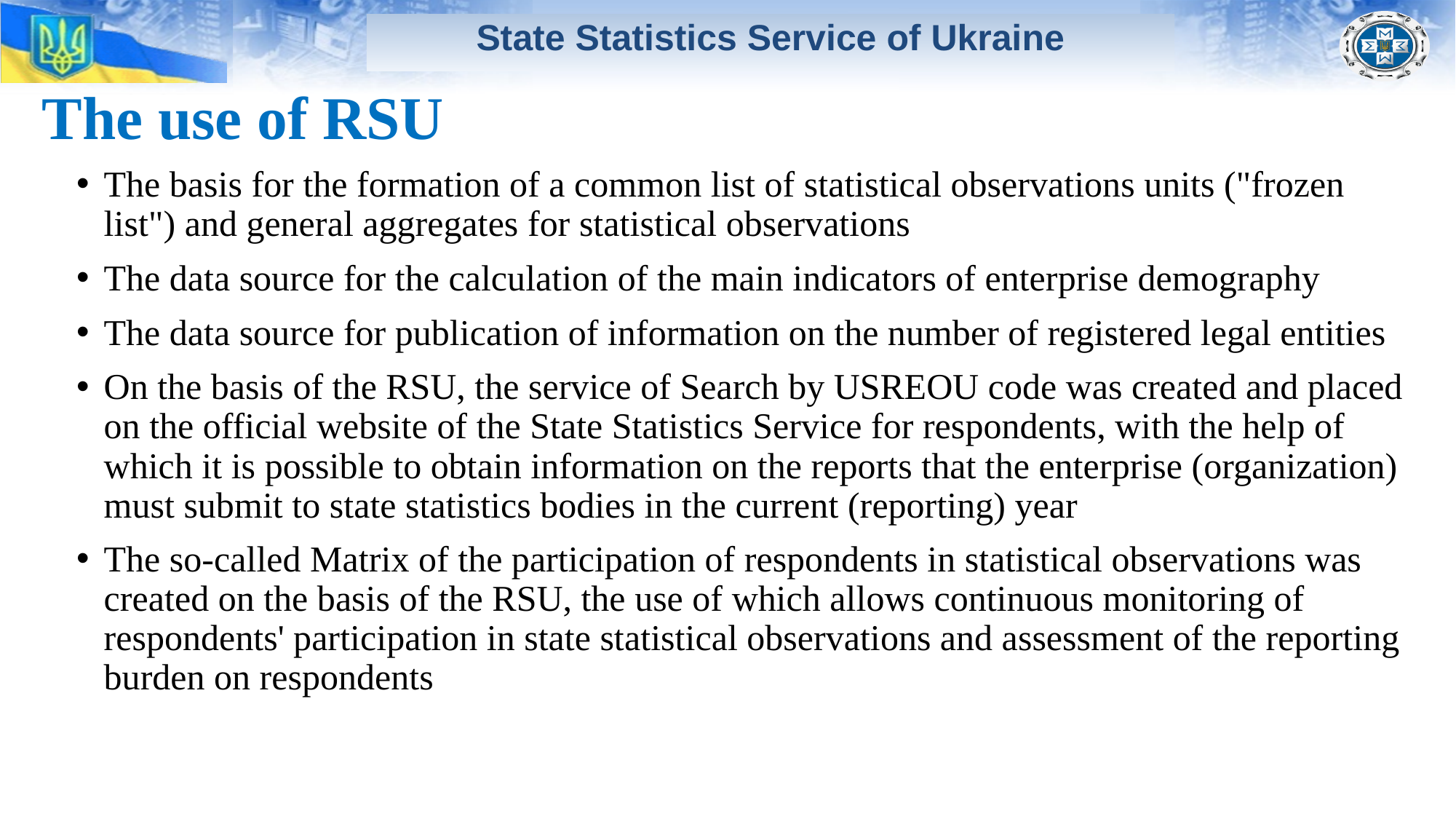

State Statistics Service of Ukraine
The use of RSU
The basis for the formation of a common list of statistical observations units ("frozen list") and general aggregates for statistical observations
The data source for the calculation of the main indicators of enterprise demography
The data source for publication of information on the number of registered legal entities
On the basis of the RSU, the service of Search by USREOU code was created and placed on the official website of the State Statistics Service for respondents, with the help of which it is possible to obtain information on the reports that the enterprise (organization) must submit to state statistics bodies in the current (reporting) year
The so-called Matrix of the participation of respondents in statistical observations was created on the basis of the RSU, the use of which allows continuous monitoring of respondents' participation in state statistical observations and assessment of the reporting burden on respondents